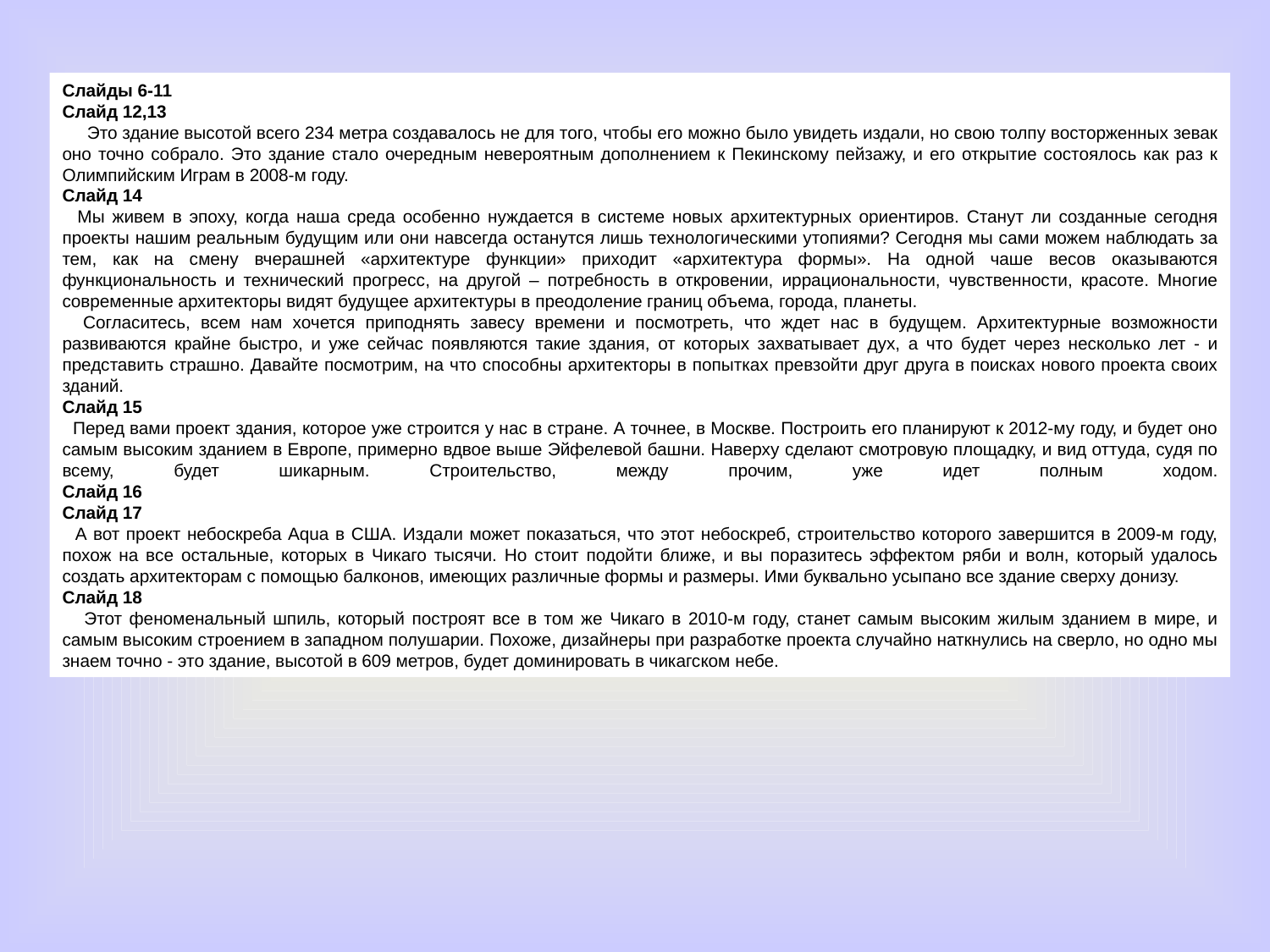

Слайды 6-11
Слайд 12,13
     Это здание высотой всего 234 метра создавалось не для того, чтобы его можно было увидеть издали, но свою толпу восторженных зевак оно точно собрало. Это здание стало очередным невероятным дополнением к Пекинскому пейзажу, и его открытие состоялось как раз к Олимпийским Играм в 2008-м году.
Слайд 14
  Мы живем в эпоху, когда наша среда особенно нуждается в системе новых архитектурных ориентиров. Станут ли созданные сегодня проекты нашим реальным будущим или они навсегда останутся лишь технологическими утопиями? Сегодня мы сами можем наблюдать за тем, как на смену вчерашней «архитектуре функции» приходит «архитектура формы». На одной чаше весов оказываются функциональность и технический прогресс, на другой – потребность в откровении, иррациональности, чувственности, красоте. Многие современные архитекторы видят будущее архитектуры в преодоление границ объема, города, планеты.
  Согласитесь, всем нам хочется приподнять завесу времени и посмотреть, что ждет нас в будущем. Архитектурные возможности развиваются крайне быстро, и уже сейчас появляются такие здания, от которых захватывает дух, а что будет через несколько лет - и представить страшно. Давайте посмотрим, на что способны архитекторы в попытках превзойти друг друга в поисках нового проекта своих зданий.
Слайд 15
  Перед вами проект здания, которое уже строится у нас в стране. А точнее, в Москве. Построить его планируют к 2012-му году, и будет оно самым высоким зданием в Европе, примерно вдвое выше Эйфелевой башни. Наверху сделают смотровую площадку, и вид оттуда, судя по всему, будет шикарным. Строительство, между прочим, уже идет полным ходом.
Слайд 16
Слайд 17
  А вот проект небоскреба Aqua в США. Издали может показаться, что этот небоскреб, строительство которого завершится в 2009-м году, похож на все остальные, которых в Чикаго тысячи. Но стоит подойти ближе, и вы поразитесь эффектом ряби и волн, который удалось создать архитекторам с помощью балконов, имеющих различные формы и размеры. Ими буквально усыпано все здание сверху донизу.
Слайд 18
   Этот феноменальный шпиль, который построят все в том же Чикаго в 2010-м году, станет самым высоким жилым зданием в мире, и самым высоким строением в западном полушарии. Похоже, дизайнеры при разработке проекта случайно наткнулись на сверло, но одно мы знаем точно - это здание, высотой в 609 метров, будет доминировать в чикагском небе.